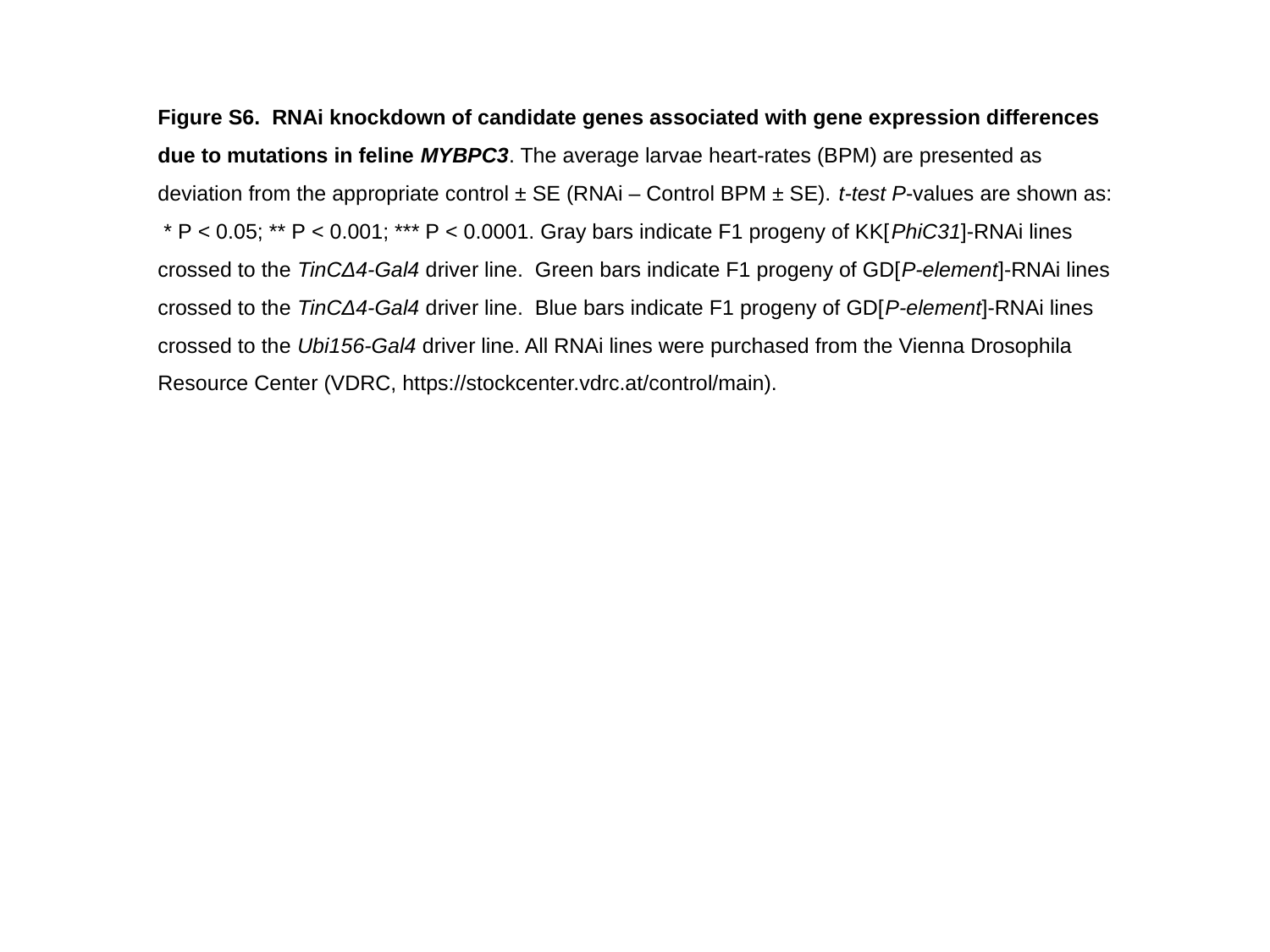

Figure S6.  RNAi knockdown of candidate genes associated with gene expression differences due to mutations in feline MYBPC3. The average larvae heart-rates (BPM) are presented as deviation from the appropriate control ± SE (RNAi – Control BPM ± SE). t-test P-values are shown as:  * P < 0.05; ** P < 0.001; *** P < 0.0001. Gray bars indicate F1 progeny of KK[PhiC31]-RNAi lines crossed to the TinCΔ4-Gal4 driver line.  Green bars indicate F1 progeny of GD[P-element]-RNAi lines crossed to the TinCΔ4-Gal4 driver line.  Blue bars indicate F1 progeny of GD[P-element]-RNAi lines crossed to the Ubi156-Gal4 driver line. All RNAi lines were purchased from the Vienna Drosophila Resource Center (VDRC, https://stockcenter.vdrc.at/control/main).